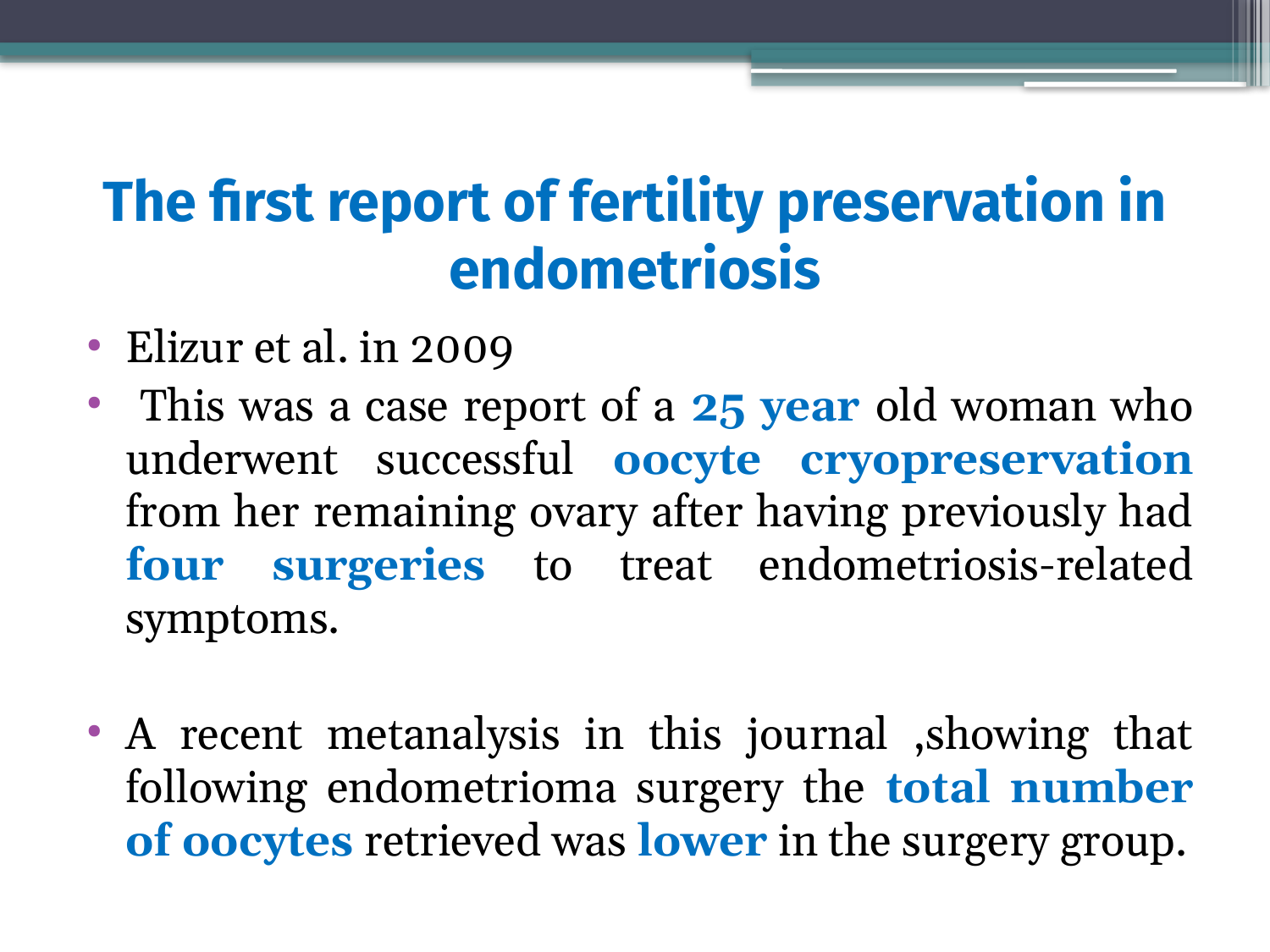

# The first report of fertility preservation in endometriosis
Elizur et al. in 2009
 This was a case report of a 25 year old woman who underwent successful oocyte cryopreservation from her remaining ovary after having previously had four surgeries to treat endometriosis-related symptoms.

A recent metanalysis in this journal ,showing that following endometrioma surgery the total number of oocytes retrieved was lower in the surgery group.